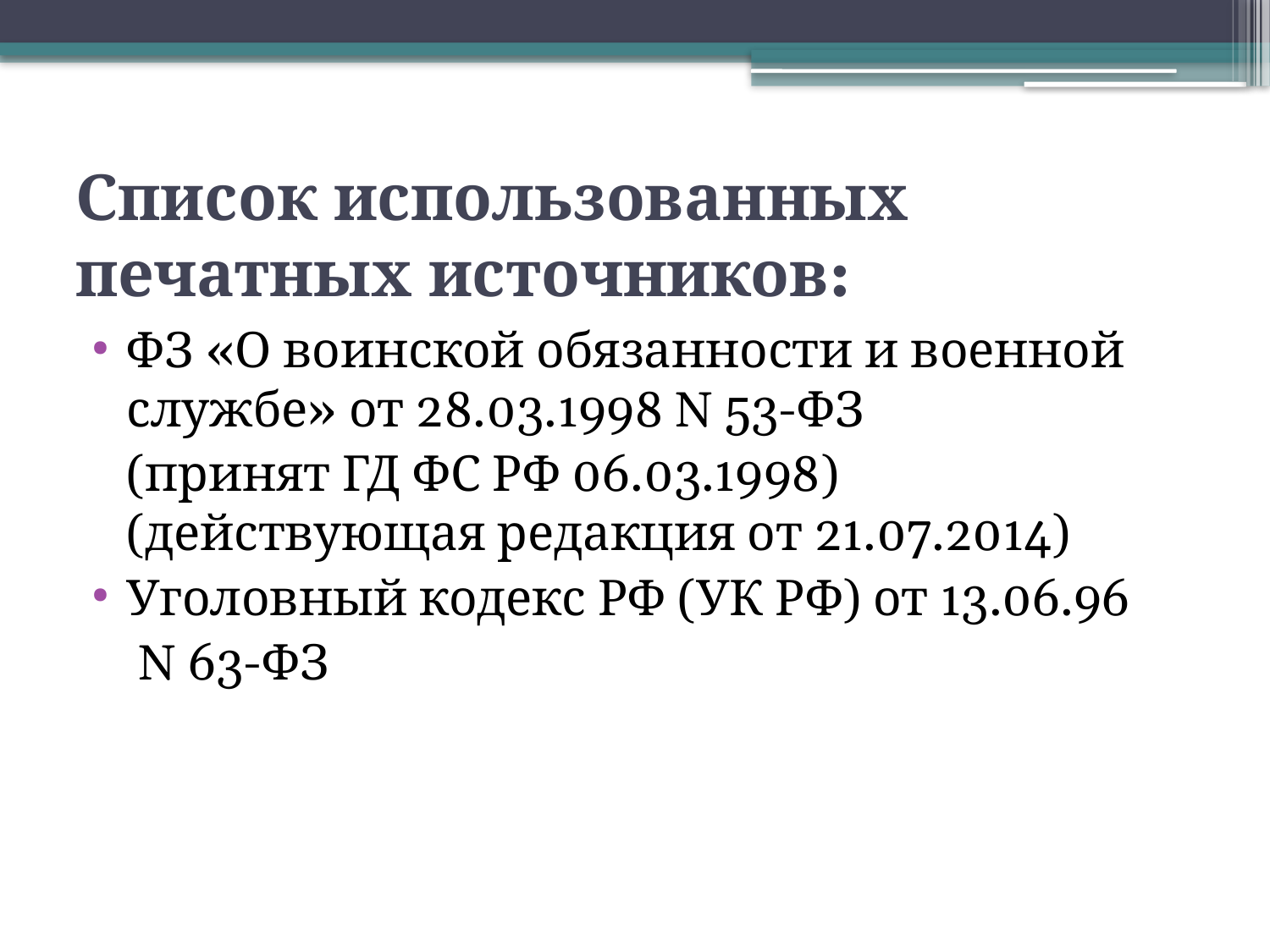

# Список использованных печатных источников:
ФЗ «О воинской обязанности и военной службе» от 28.03.1998 N 53-ФЗ
   (принят ГД ФС РФ 06.03.1998)
(действующая редакция от 21.07.2014)
Уголовный кодекс РФ (УК РФ) от 13.06.96
    N 63-ФЗ